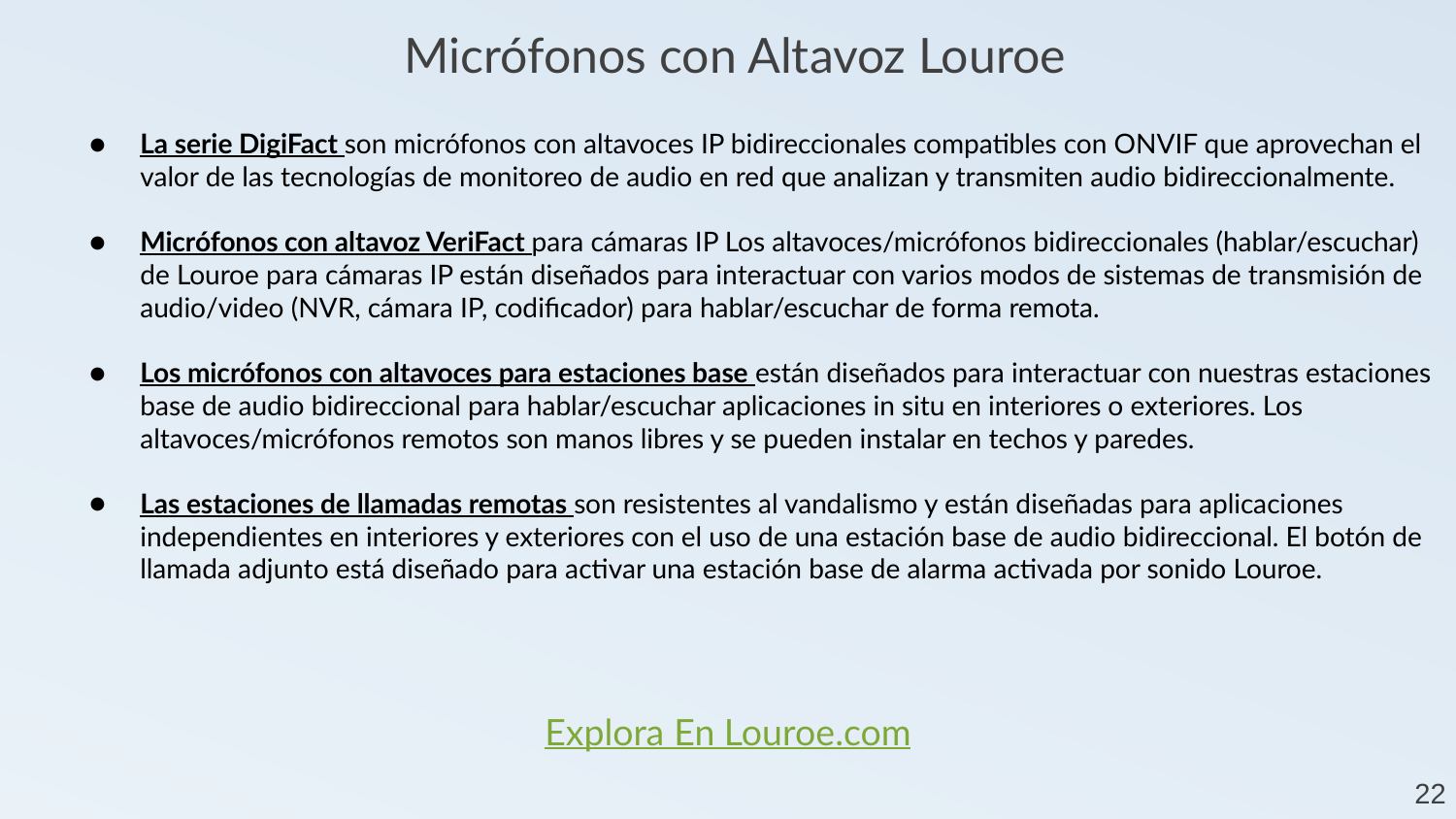

Micrófonos con Altavoz Louroe

La serie DigiFact son micrófonos con altavoces IP bidireccionales compatibles con ONVIF que aprovechan el valor de las tecnologías de monitoreo de audio en red que analizan y transmiten audio bidireccionalmente.

Micrófonos con altavoz VeriFact para cámaras IP Los altavoces/micrófonos bidireccionales (hablar/escuchar) de Louroe para cámaras IP están diseñados para interactuar con varios modos de sistemas de transmisión de audio/video (NVR, cámara IP, codificador) para hablar/escuchar de forma remota.

Los micrófonos con altavoces para estaciones base están diseñados para interactuar con nuestras estaciones base de audio bidireccional para hablar/escuchar aplicaciones in situ en interiores o exteriores. Los altavoces/micrófonos remotos son manos libres y se pueden instalar en techos y paredes.

Las estaciones de llamadas remotas son resistentes al vandalismo y están diseñadas para aplicaciones independientes en interiores y exteriores con el uso de una estación base de audio bidireccional. El botón de llamada adjunto está diseñado para activar una estación base de alarma activada por sonido Louroe.

Explora En Louroe.com
22